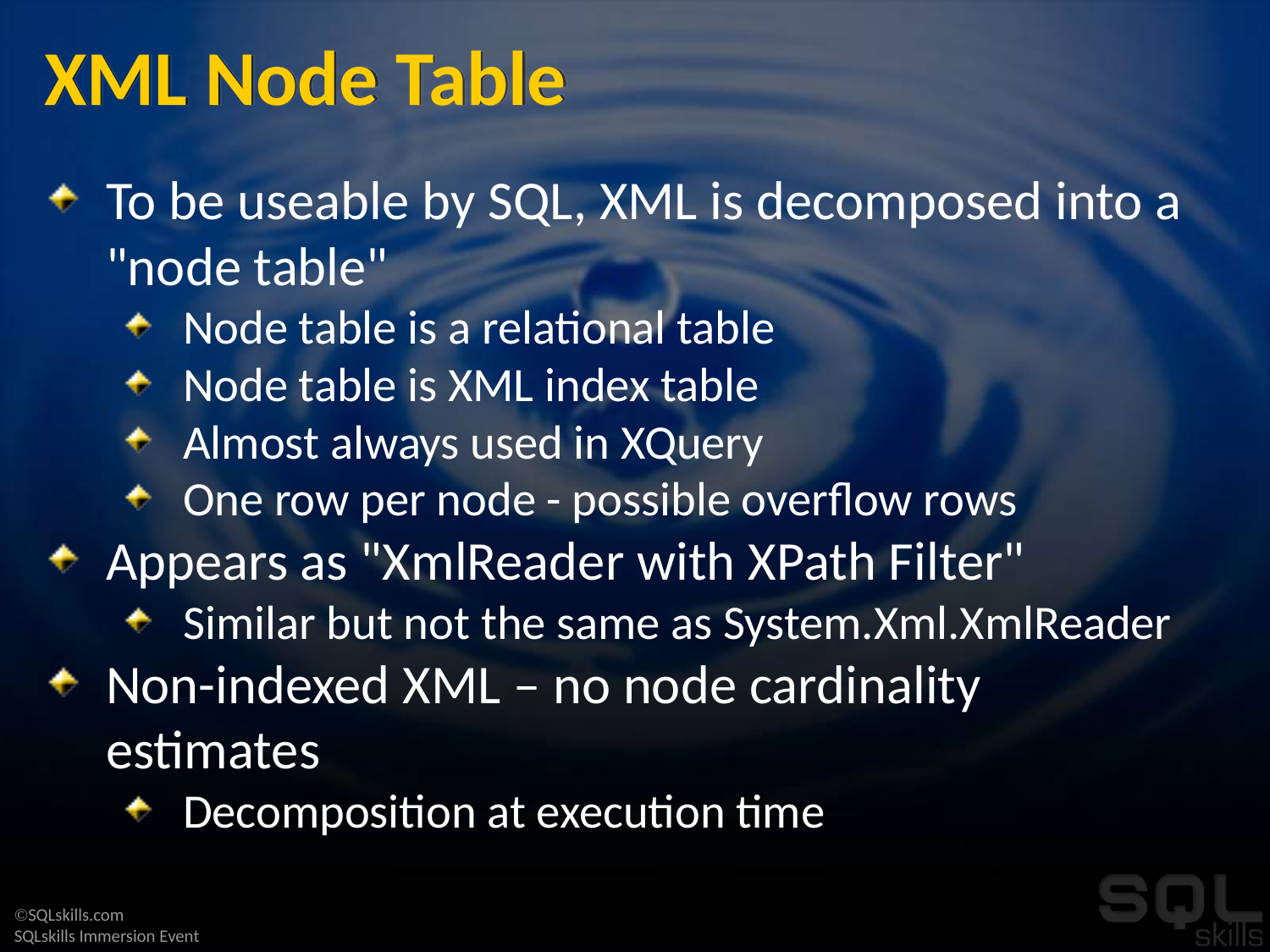

# XML Node Table
To be useable by SQL, XML is decomposed into a "node table"
Node table is a relational table
Node table is XML index table
Almost always used in XQuery
One row per node - possible overflow rows
Appears as "XmlReader with XPath Filter"
Similar but not the same as System.Xml.XmlReader
Non-indexed XML – no node cardinality estimates
Decomposition at execution time